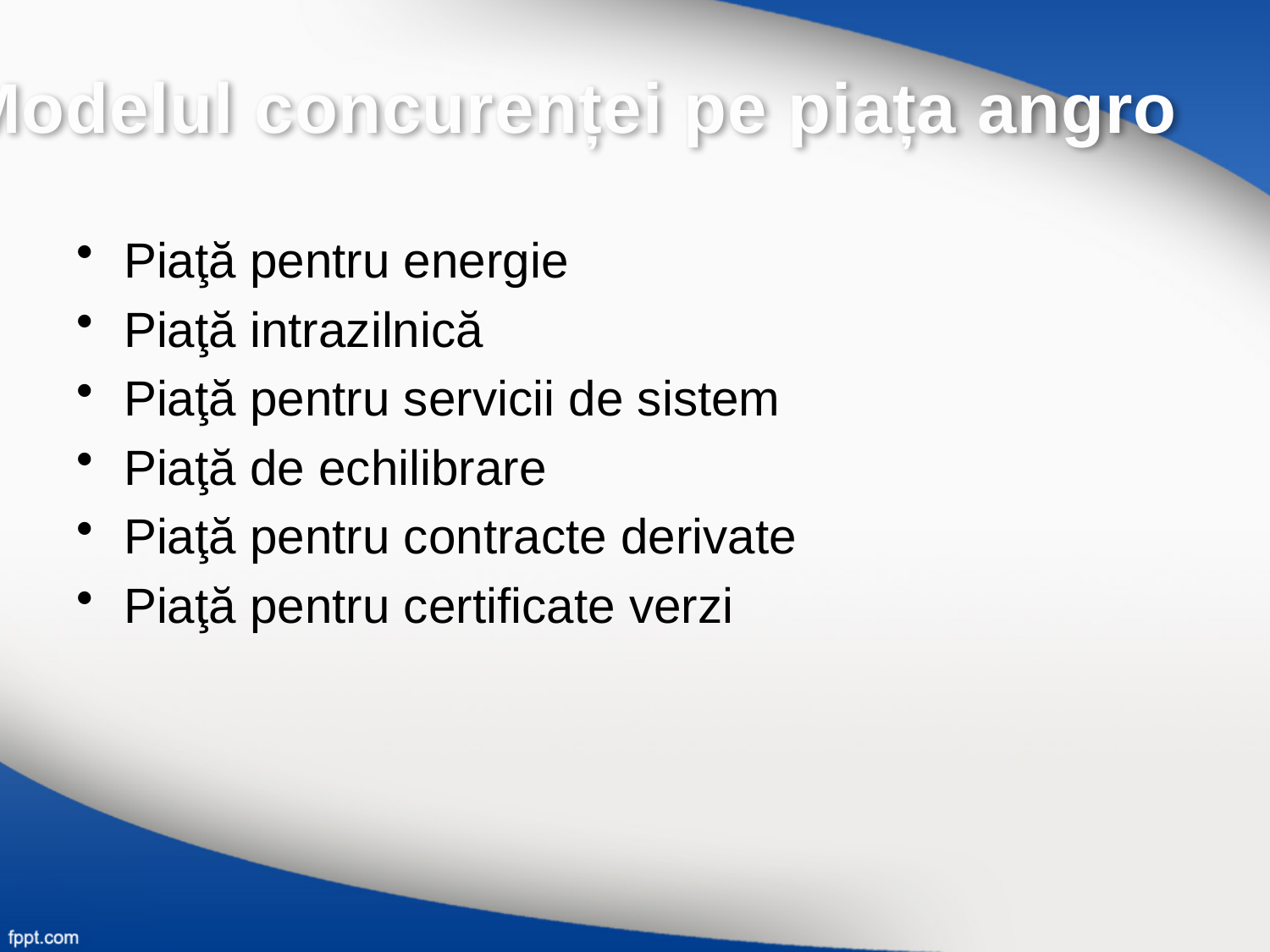

Modelul concurenței pe piața angro
Piaţă pentru energie
Piaţă intrazilnică
Piaţă pentru servicii de sistem
Piaţă de echilibrare
Piaţă pentru contracte derivate
Piaţă pentru certificate verzi